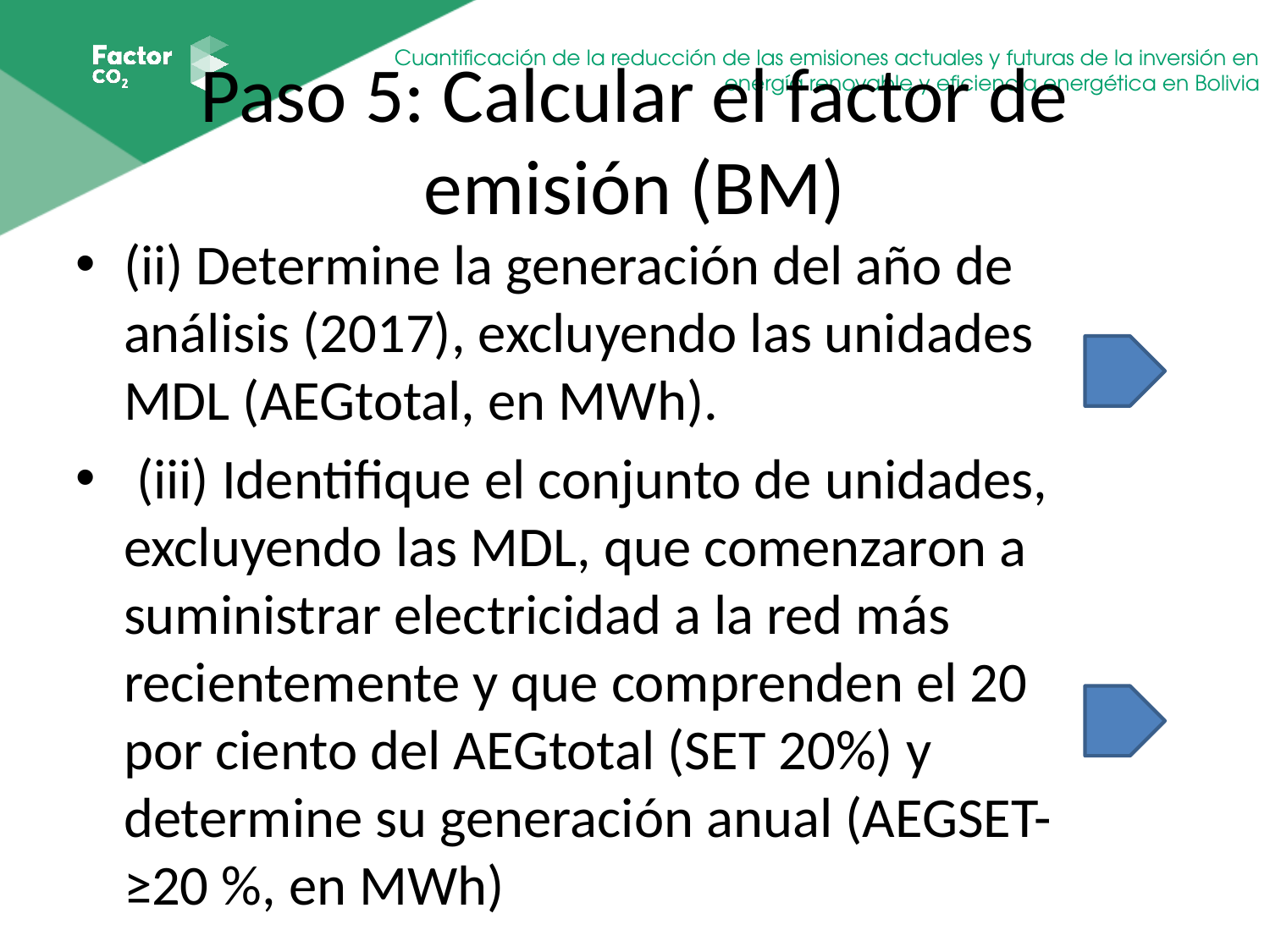

# Paso 5: Calcular el factor de emisión (BM)
(ii) Determine la generación del año de análisis (2017), excluyendo las unidades MDL (AEGtotal, en MWh).
 (iii) Identifique el conjunto de unidades, excluyendo las MDL, que comenzaron a suministrar electricidad a la red más recientemente y que comprenden el 20 por ciento del AEGtotal (SET 20%) y determine su generación anual (AEGSET-≥20 %, en MWh)